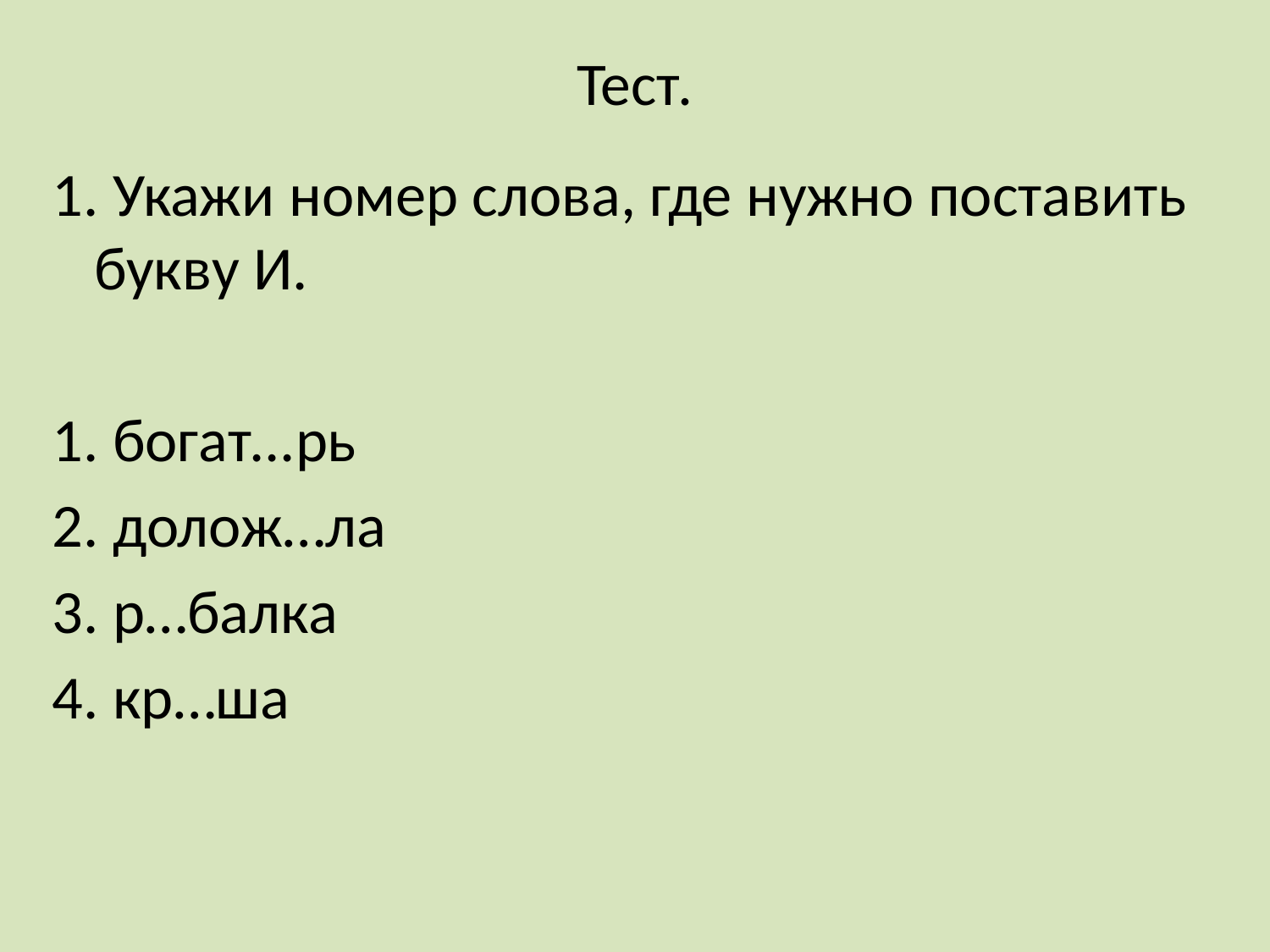

# Тест.
1. Укажи номер слова, где нужно поставить букву И.

1. богат...рь
2. долож…ла
3. р…балка
4. кр…ша